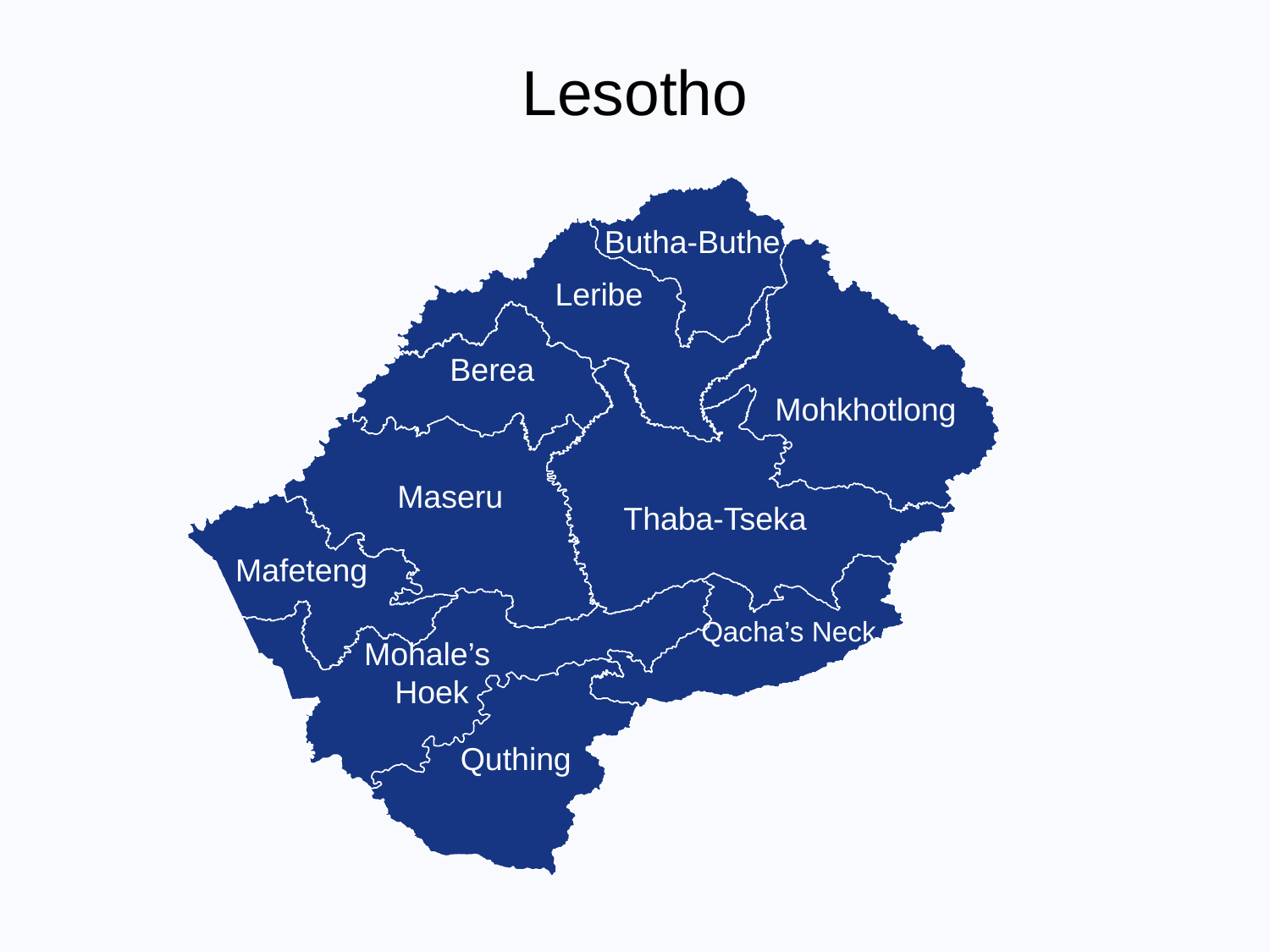

Butha-Buthe
Leribe
Berea
Mohkhotlong
Maseru
Thaba-Tseka
Mafeteng
Qacha’s Neck
Mohale’s
Hoek
Quthing
# Lesotho